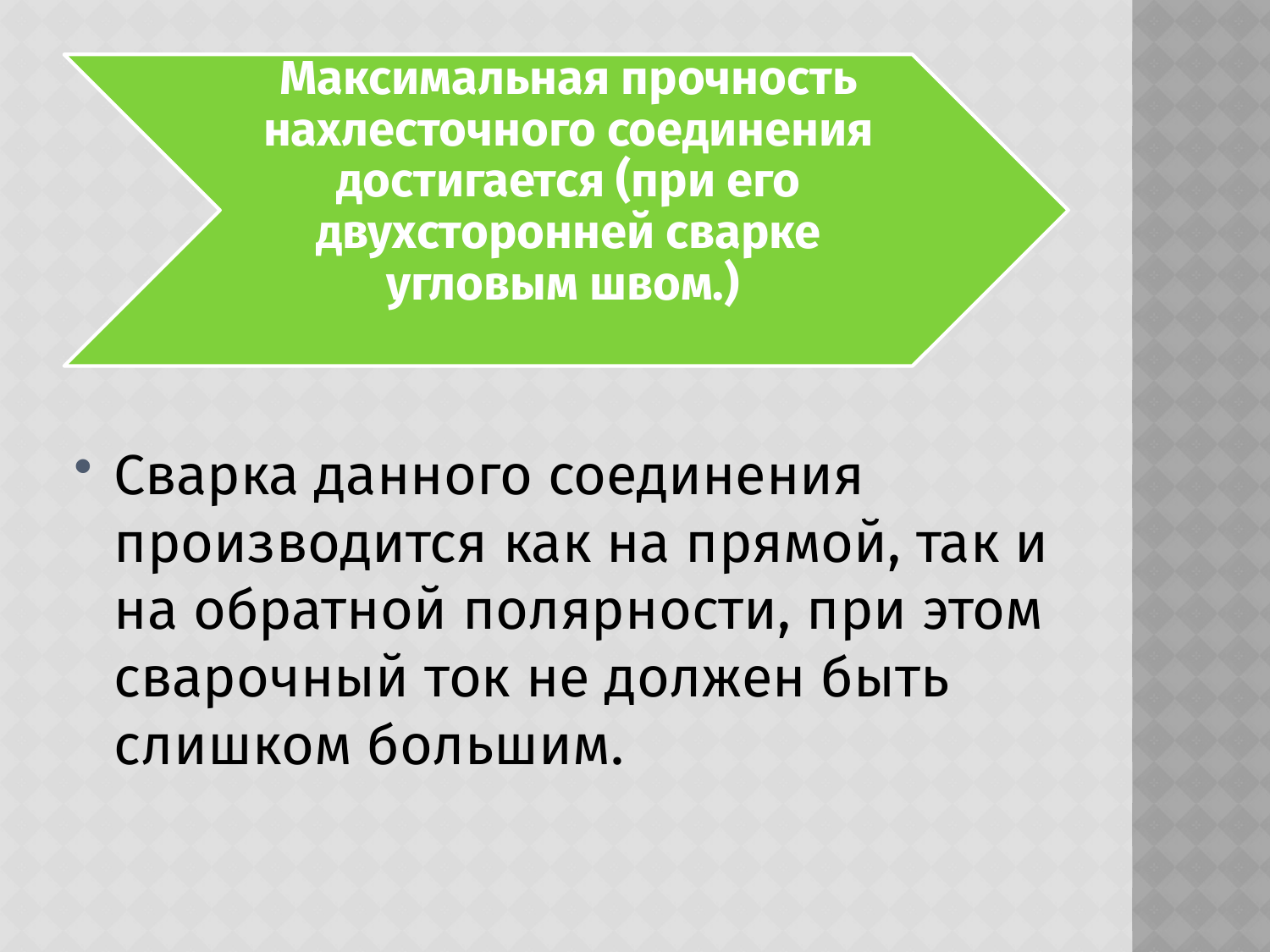

Максимальная прочность нахлесточного соединения достигается (при его двухсторонней сварке угловым швом.)

Сварка данного соединения производится как на прямой, так и на обратной полярности, при этом сварочный ток не должен быть слишком большим.